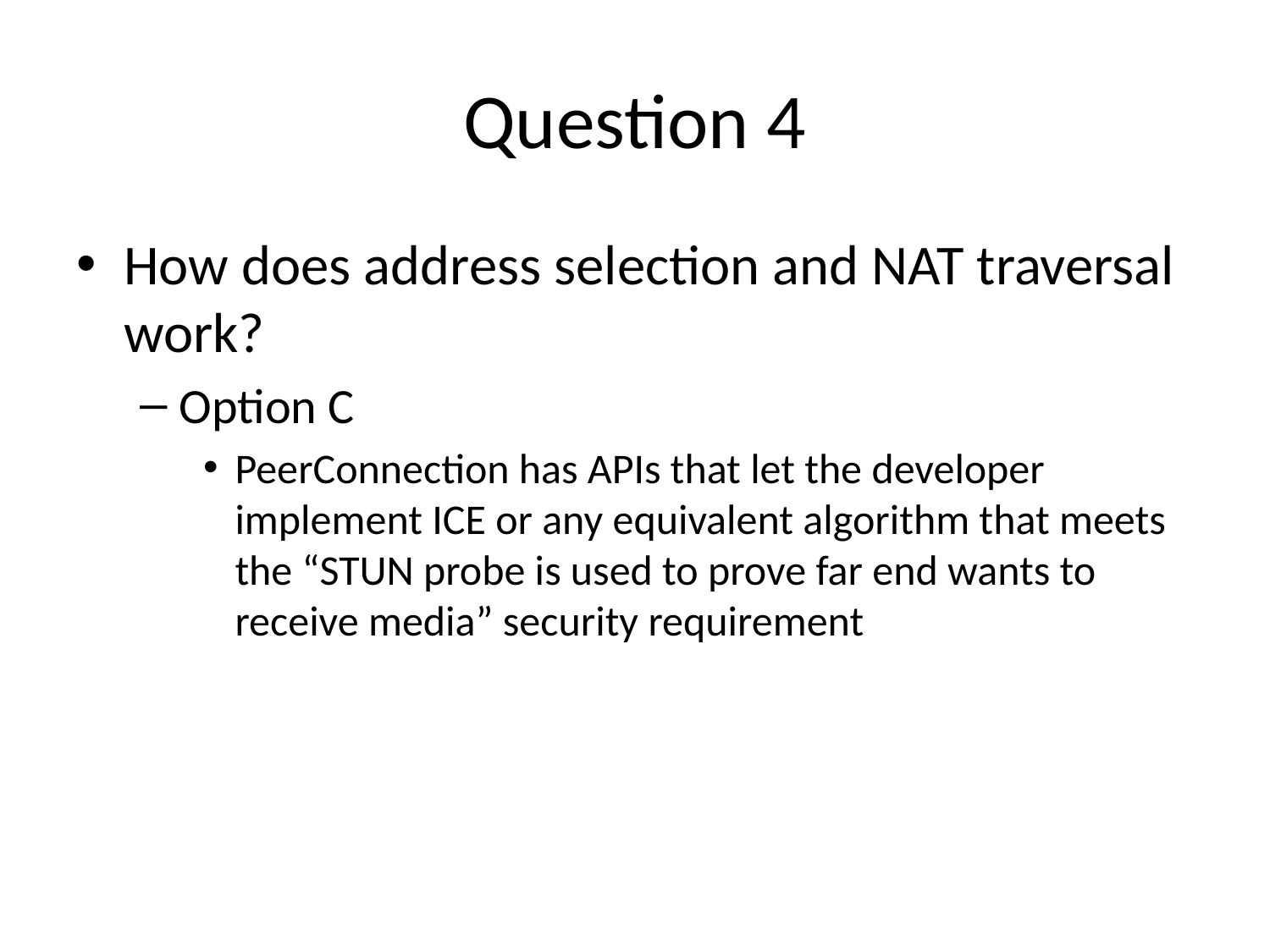

# Question 4
How does address selection and NAT traversal work?
Option C
PeerConnection has APIs that let the developer implement ICE or any equivalent algorithm that meets the “STUN probe is used to prove far end wants to receive media” security requirement